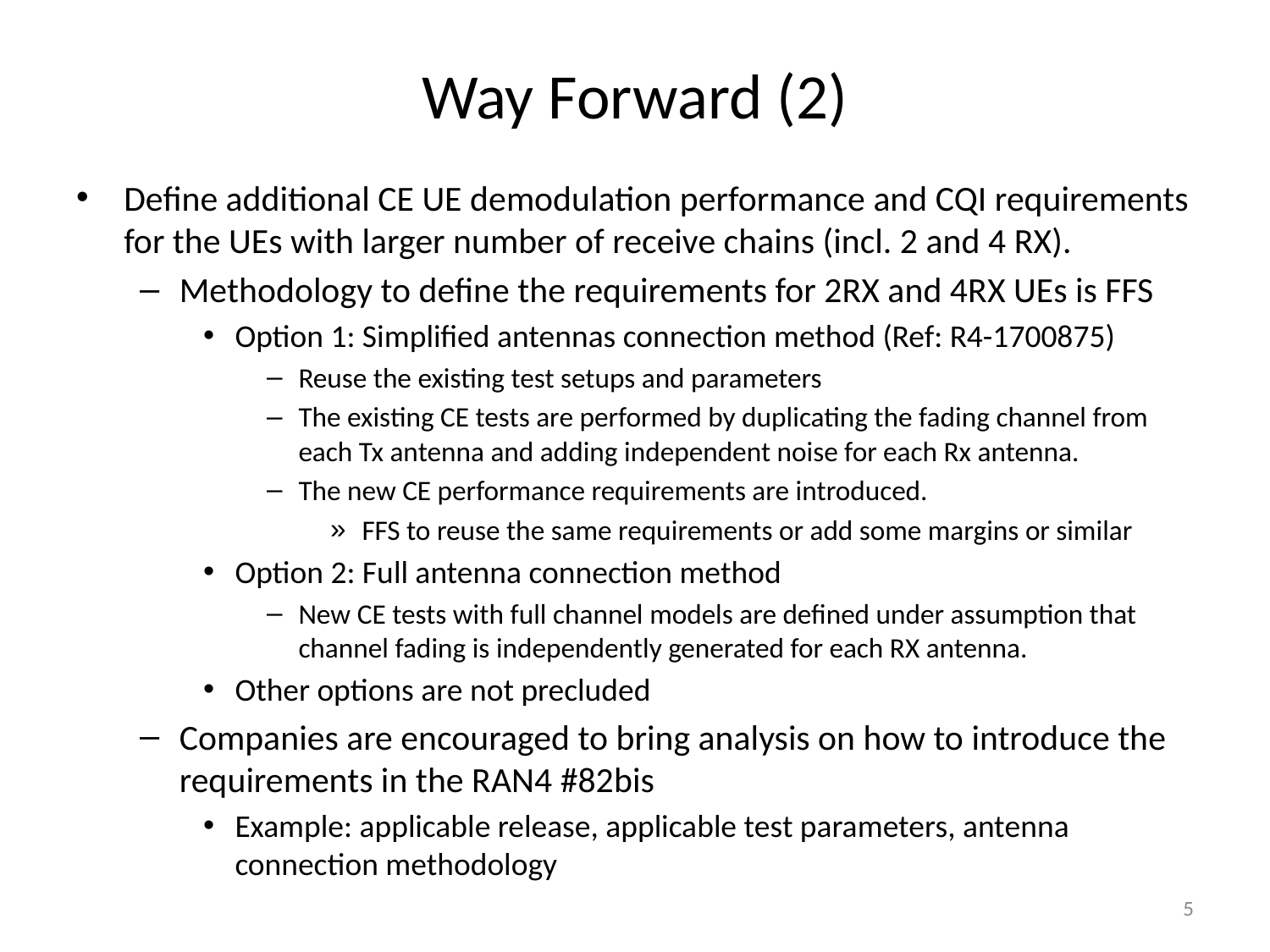

# Way Forward (2)
Define additional CE UE demodulation performance and CQI requirements for the UEs with larger number of receive chains (incl. 2 and 4 RX).
Methodology to define the requirements for 2RX and 4RX UEs is FFS
Option 1: Simplified antennas connection method (Ref: R4-1700875)
Reuse the existing test setups and parameters
The existing CE tests are performed by duplicating the fading channel from each Tx antenna and adding independent noise for each Rx antenna.
The new CE performance requirements are introduced.
FFS to reuse the same requirements or add some margins or similar
Option 2: Full antenna connection method
New CE tests with full channel models are defined under assumption that channel fading is independently generated for each RX antenna.
Other options are not precluded
Companies are encouraged to bring analysis on how to introduce the requirements in the RAN4 #82bis
Example: applicable release, applicable test parameters, antenna connection methodology
5